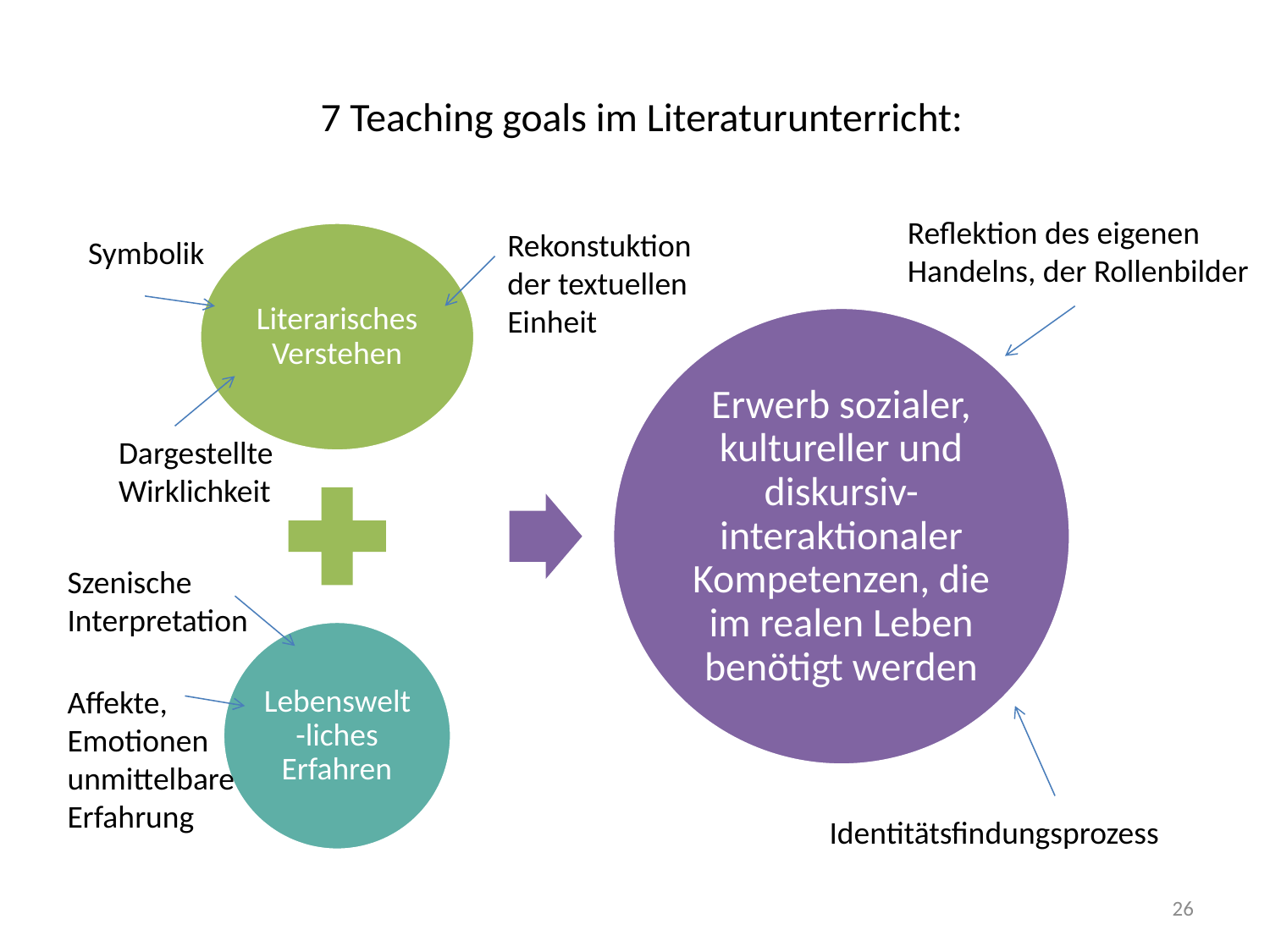

# 7 Teaching goals im Literaturunterricht:
Reflektion des eigenen
Handelns, der Rollenbilder
Rekonstuktion
der textuellen
Einheit
Literarisches Verstehen

Lebenswelt-liches Erfahren

Erwerb sozialer, kultureller und diskursiv-interaktionaler Kompetenzen, die im realen Leben benötigt werden
Symbolik
Dargestellte
Wirklichkeit
Szenische
Interpretation
Affekte,
Emotionen
unmittelbare
Erfahrung
Identitätsfindungsprozess
26